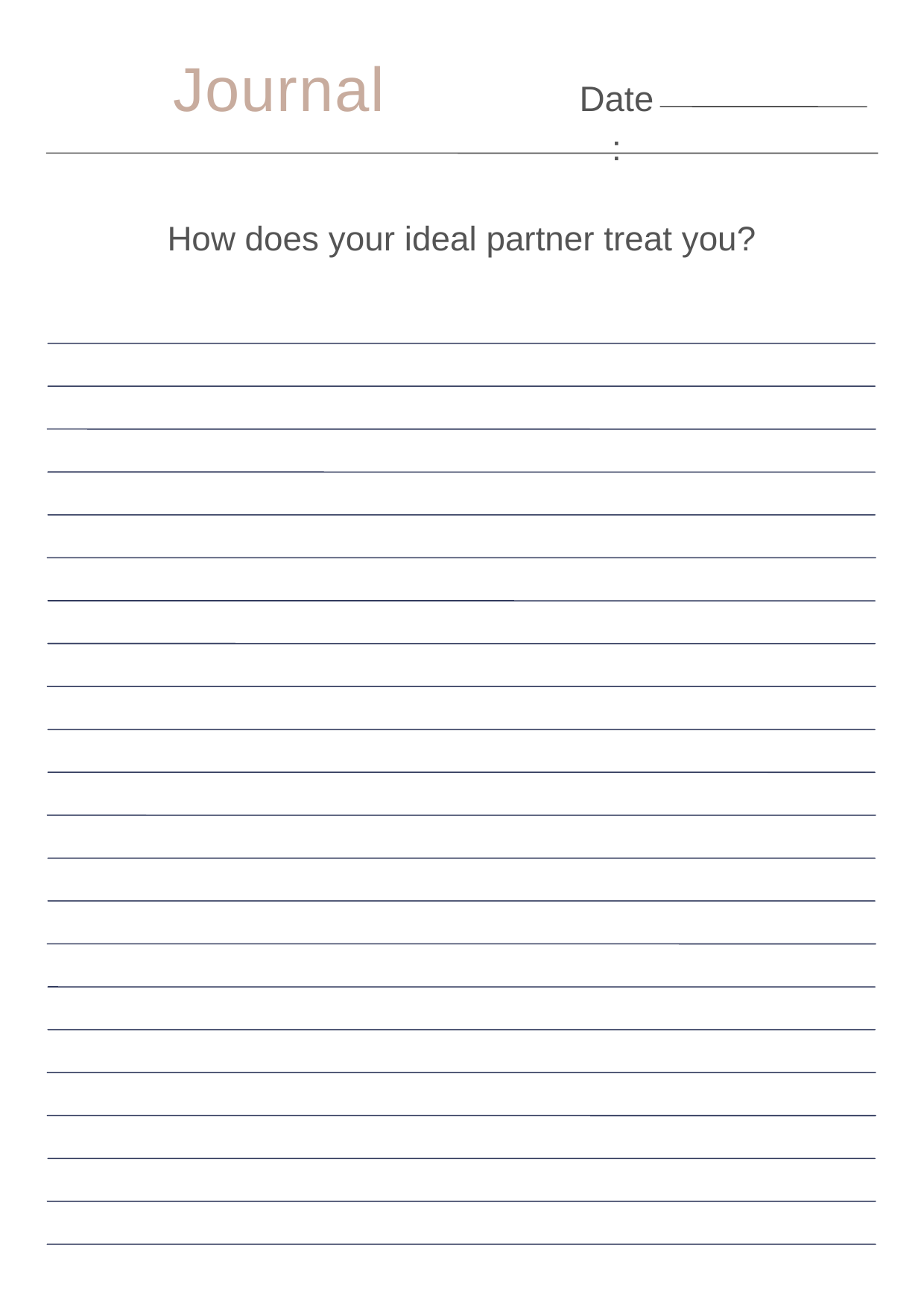

Journal
Date:

How does your ideal partner treat you?